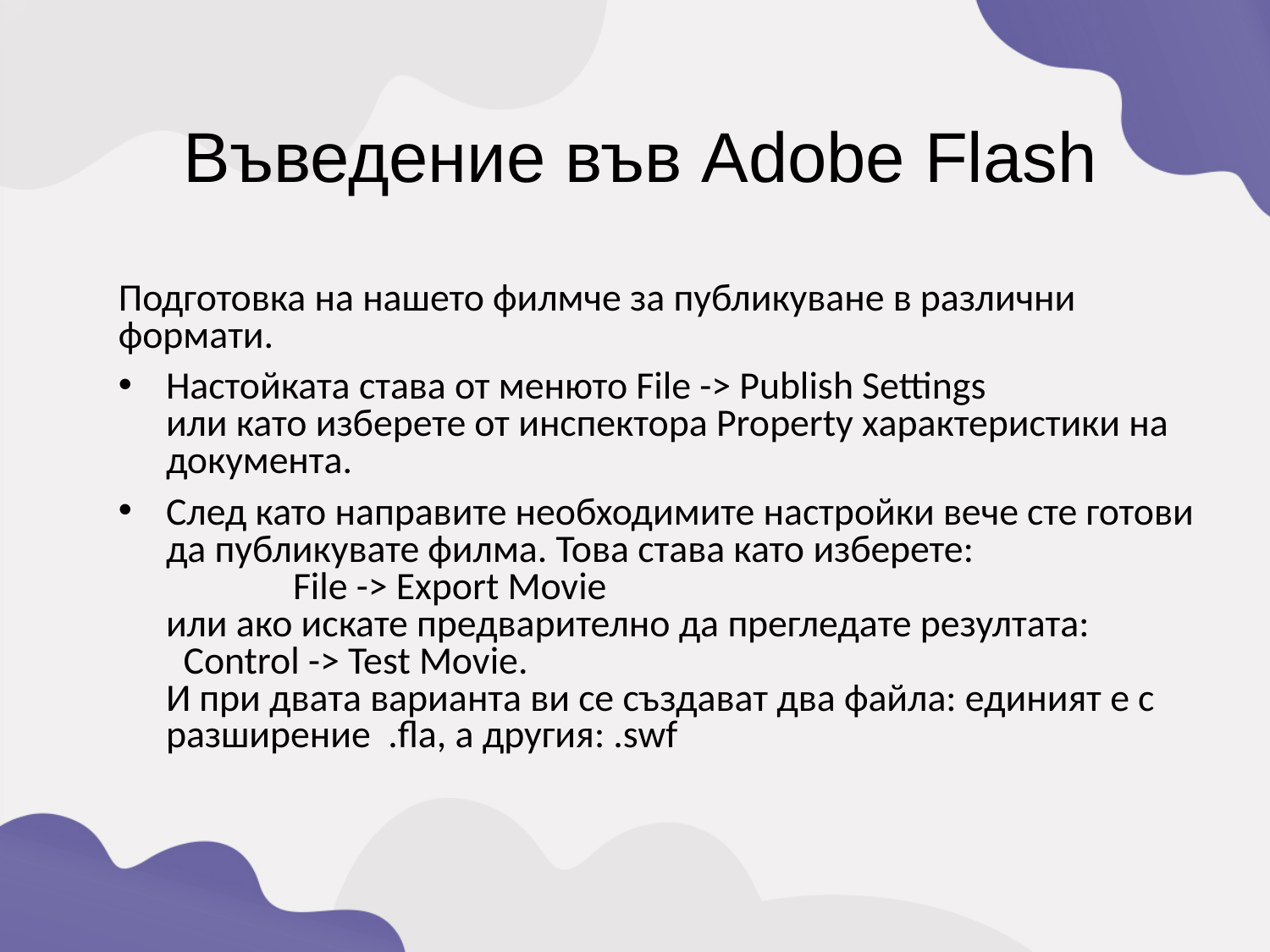

Въведение във Adobe Flash

Подготовка на нашето филмче за публикуване в различни формати.
Настойката става от менюто File -> Publish Settings
или като изберете от инспектора Property характеристики на документа.
След като направите необходимите настройки вече сте готови да публикувате филма. Това става като изберете:
	File -> Export Movie
или ако искате предварително да прегледате резултата:
  Control -> Test Movie.
И при двата варианта ви се създават два файла: единият е с разширение  .fla, a другия: .swf